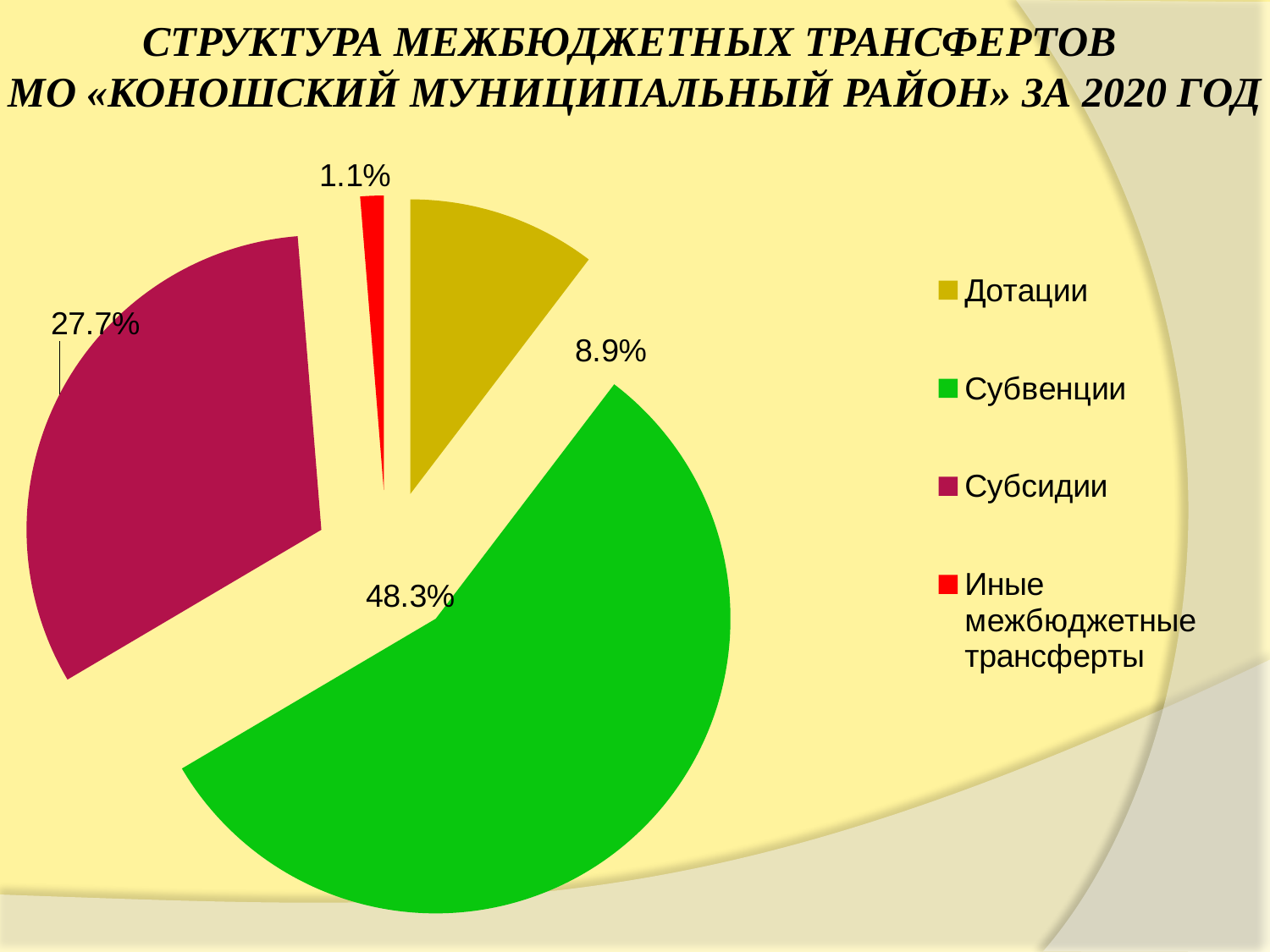

# СТРУКТУРА МЕЖБЮДЖЕТНЫХ ТРАНСФЕРТОВ МО «КОНОШСКИЙ МУНИЦИПАЛЬНЫЙ РАЙОН» ЗА 2020 ГОД

### Chart

| Category | 2020 год |
|---|---|
| Дотации | 0.08900000000000007 |
| Субвенции | 0.4830000000000003 |
| Субсидии | 0.277 |
| Иные межбюджетные трансферты | 0.010999999999999998 |